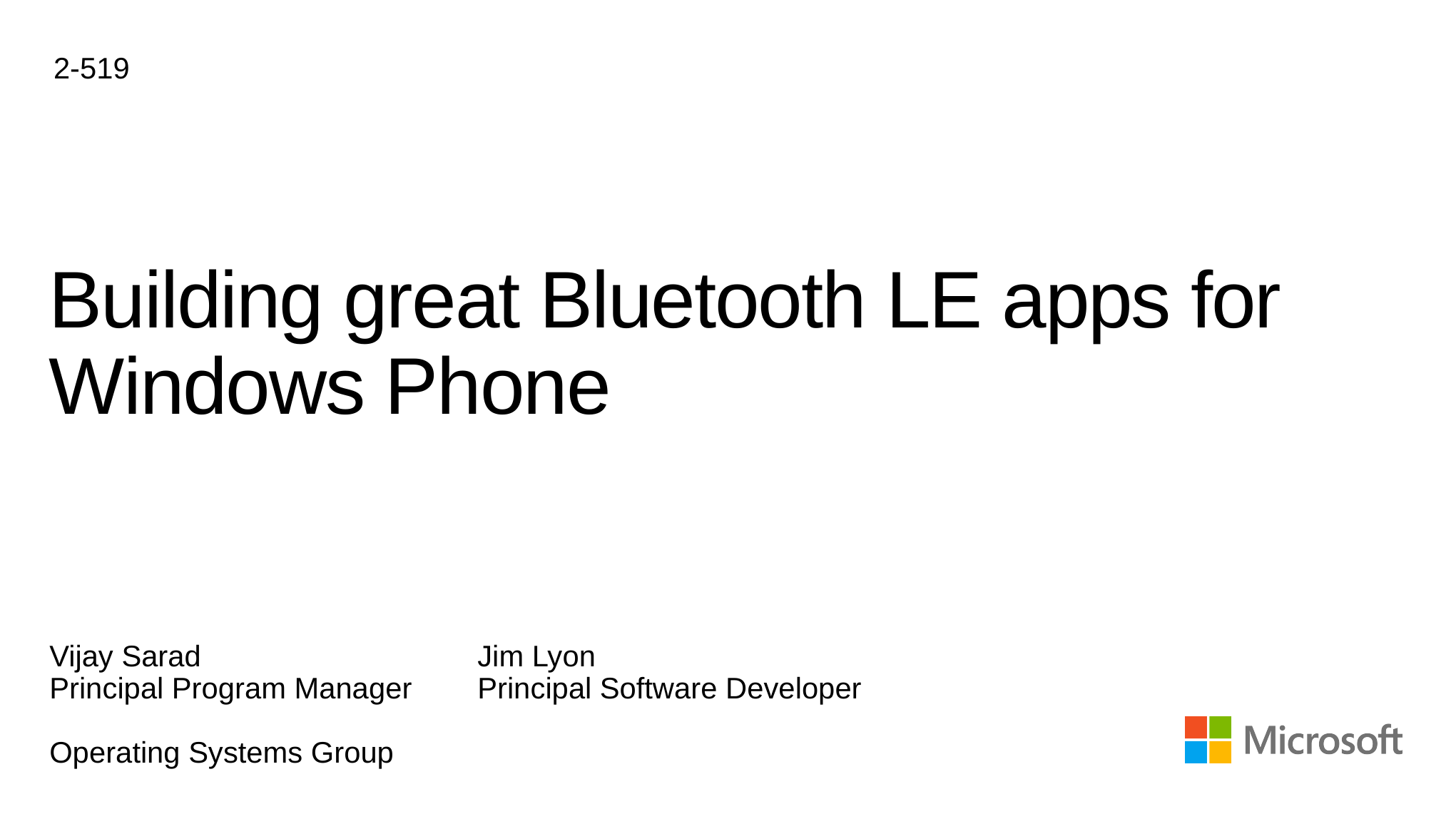

2-519
# Building great Bluetooth LE apps for Windows Phone
Vijay Sarad			Jim Lyon
Principal Program Manager	Principal Software Developer

Operating Systems Group